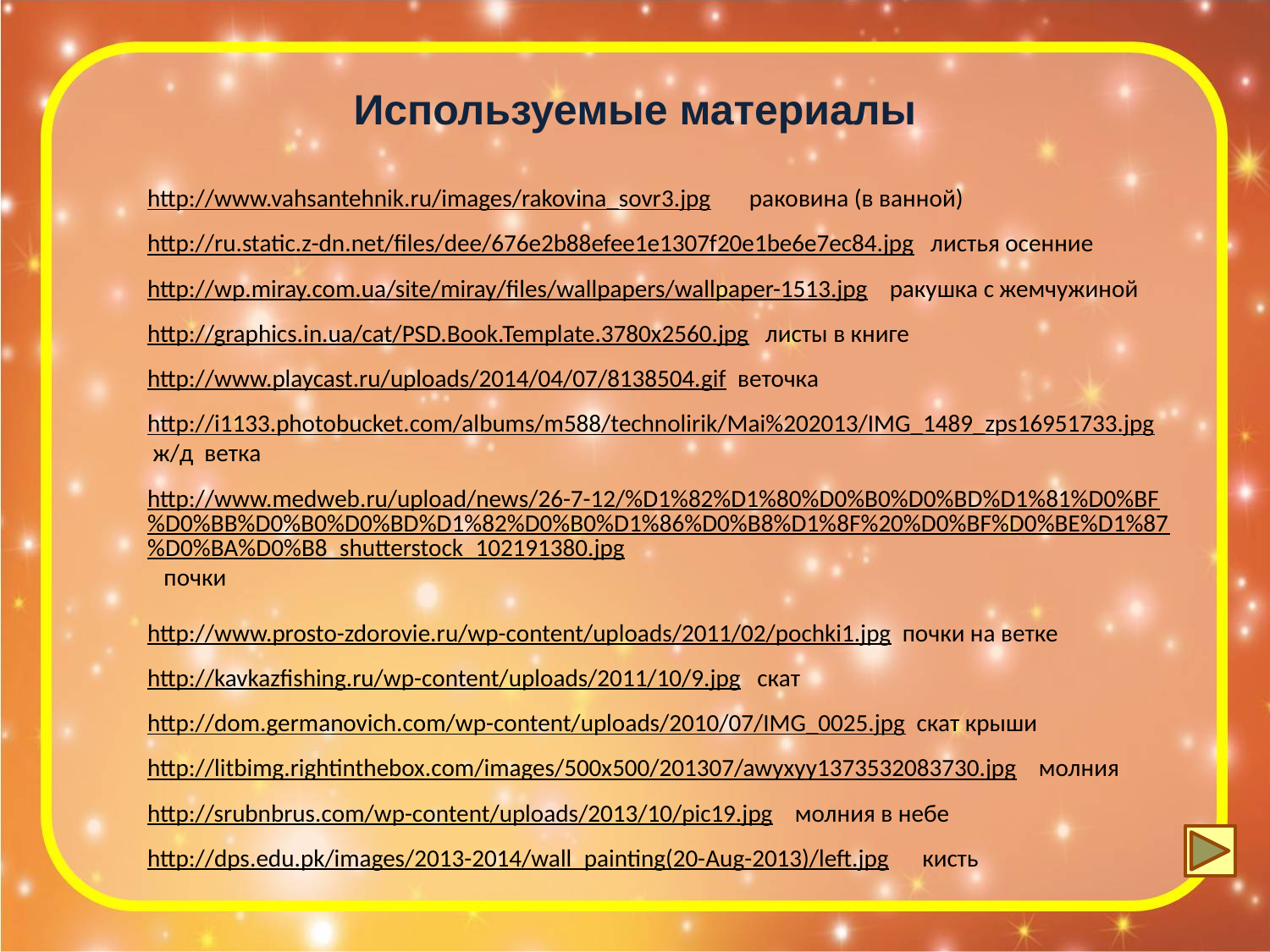

Используемые материалы
http://www.vahsantehnik.ru/images/rakovina_sovr3.jpg       раковина (в ванной)
http://ru.static.z-dn.net/files/dee/676e2b88efee1e1307f20e1be6e7ec84.jpg   листья осенние
http://wp.miray.com.ua/site/miray/files/wallpapers/wallpaper-1513.jpg    ракушка с жемчужиной
http://graphics.in.ua/cat/PSD.Book.Template.3780x2560.jpg   листы в книге
http://www.playcast.ru/uploads/2014/04/07/8138504.gif  веточка
http://i1133.photobucket.com/albums/m588/technolirik/Mai%202013/IMG_1489_zps16951733.jpg   ж/д  ветка
http://www.medweb.ru/upload/news/26-7-12/%D1%82%D1%80%D0%B0%D0%BD%D1%81%D0%BF%D0%BB%D0%B0%D0%BD%D1%82%D0%B0%D1%86%D0%B8%D1%8F%20%D0%BF%D0%BE%D1%87%D0%BA%D0%B8_shutterstock_102191380.jpg   почки
http://www.prosto-zdorovie.ru/wp-content/uploads/2011/02/pochki1.jpg  почки на ветке
http://kavkazfishing.ru/wp-content/uploads/2011/10/9.jpg   скат
http://dom.germanovich.com/wp-content/uploads/2010/07/IMG_0025.jpg  скат крыши
http://litbimg.rightinthebox.com/images/500x500/201307/awyxyy1373532083730.jpg    молния
http://srubnbrus.com/wp-content/uploads/2013/10/pic19.jpg    молния в небе

http://dps.edu.pk/images/2013-2014/wall_painting(20-Aug-2013)/left.jpg      кисть